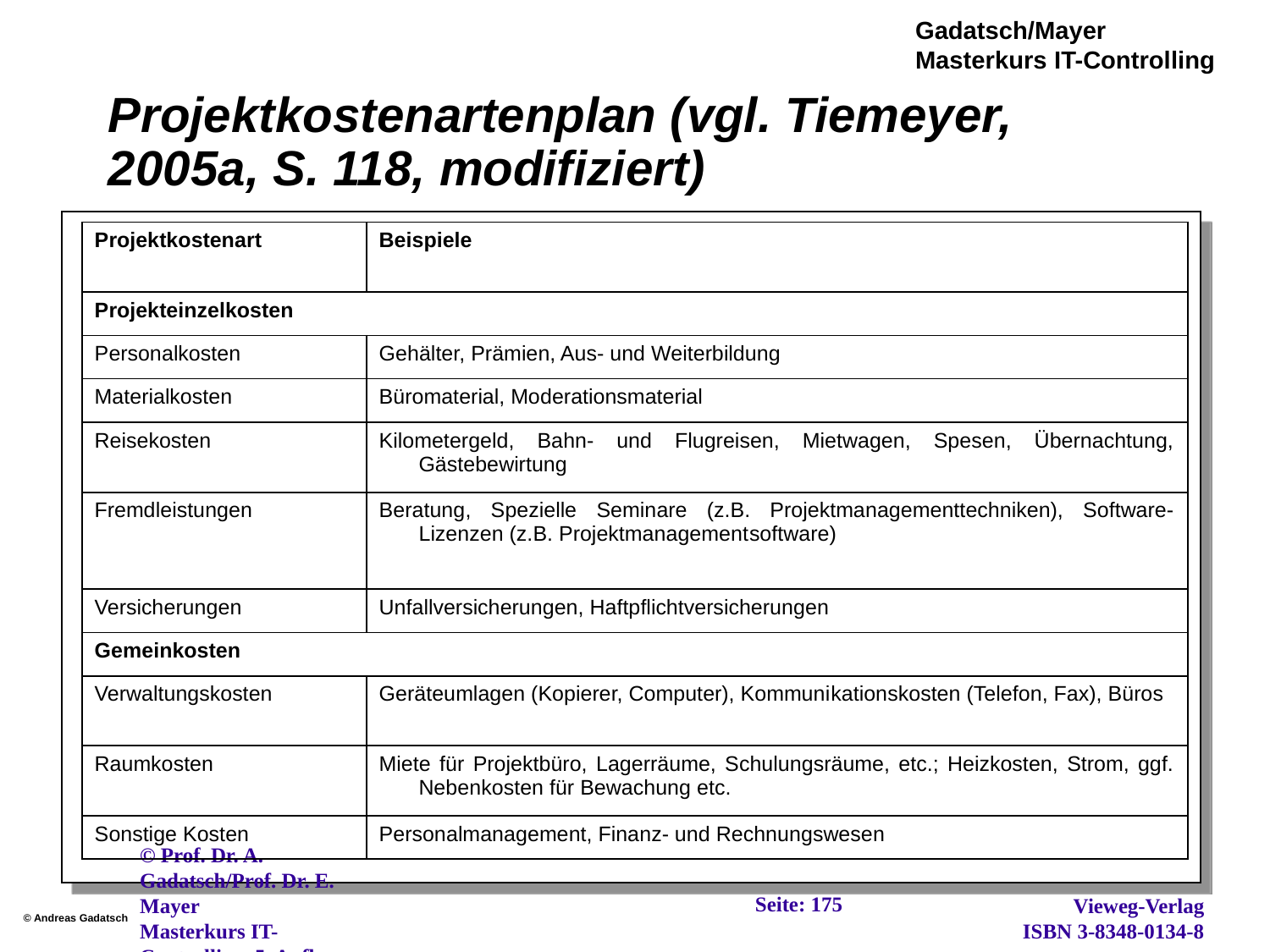

# Projektkostenartenplan (vgl. Tiemeyer, 2005a, S. 118, modifiziert)
| Projektkostenart | Beispiele |
| --- | --- |
| Projekteinzelkosten |  |
| Personalkosten | Gehälter, Prämien, Aus- und Weiterbildung |
| Materialkosten | Büromaterial, Moderationsmaterial |
| Reisekosten | Kilometergeld, Bahn- und Flugreisen, Mietwagen, Spesen, Übernachtung, Gästebewirtung |
| Fremdleistungen | Beratung, Spezielle Seminare (z.B. Projektmanagementtechniken), Software-Lizenzen (z.B. Projektmanagement­software) |
| Versicherungen | Unfallversicherungen, Haftpflichtversicherungen |
| Gemeinkosten |  |
| Verwaltungskosten | Geräteumlagen (Kopierer, Computer), Kommuni­kations­kosten (Telefon, Fax), Büros |
| Raumkosten | Miete für Projektbüro, Lagerräume, Schulungsräume, etc.; Heizkosten, Strom, ggf. Nebenkosten für Bewachung etc. |
| Sonstige Kosten | Personalmanagement, Finanz- und Rechnungswesen |

Seite: 175

© Prof. Dr. A. Gadatsch/Prof. Dr. E. Mayer
Masterkurs IT-Controlling, 5. Aufl., Wiesbaden, 2012